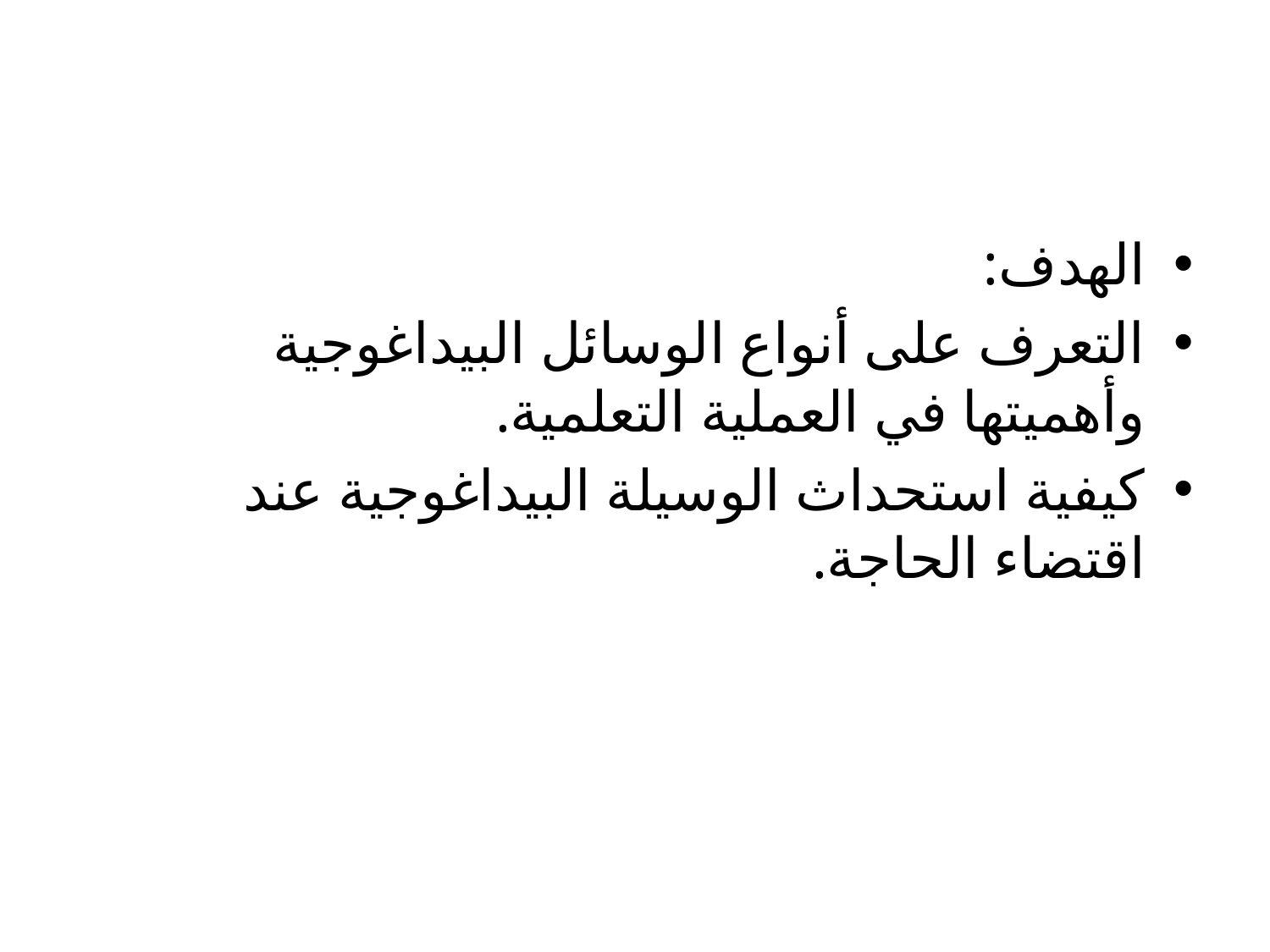

الهدف:
التعرف على أنواع الوسائل البيداغوجية وأهميتها في العملية التعلمية.
كيفية استحداث الوسيلة البيداغوجية عند اقتضاء الحاجة.